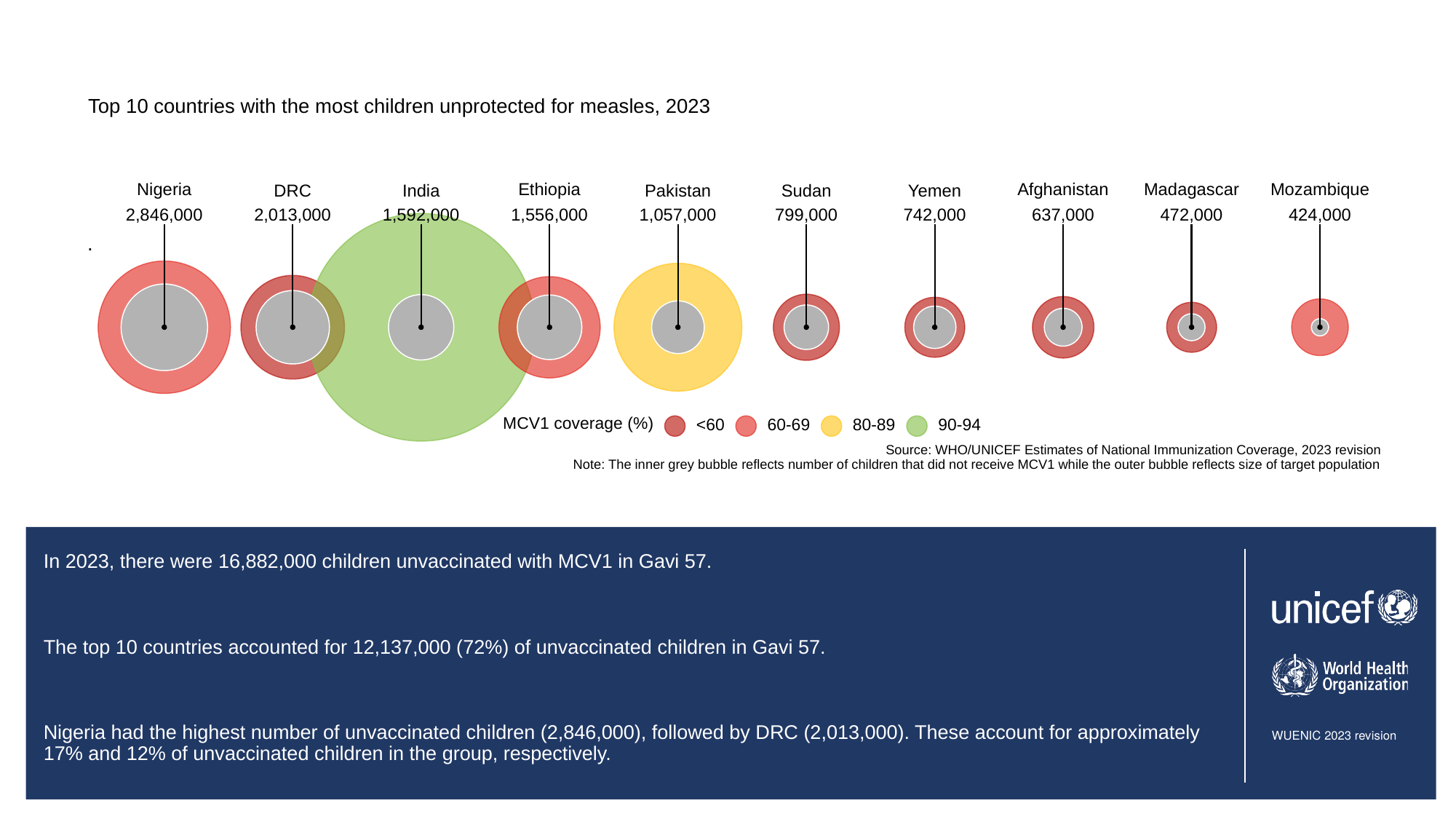

Top 10 countries with the most children unprotected for measles, 2023

Afghanistan
Nigeria
Madagascar
Ethiopia
Mozambique
DRC
Sudan
India
Pakistan
Yemen

2,846,000
2,013,000
1,592,000
1,556,000
1,057,000
799,000
742,000
637,000
472,000
424,000

.

MCV1 coverage (%)
<60
60-69
80-89
90-94
Source: WHO/UNICEF Estimates of National Immunization Coverage, 2023 revision
Note: The inner grey bubble reflects number of children that did not receive MCV1 while the outer bubble reflects size of target population
# In 2023, there were 16,882,000 children unvaccinated with MCV1 in Gavi 57.

The top 10 countries accounted for 12,137,000 (72%) of unvaccinated children in Gavi 57.

Nigeria had the highest number of unvaccinated children (2,846,000), followed by DRC (2,013,000). These account for approximately 17% and 12% of unvaccinated children in the group, respectively.

Absolute numbers of un- and undervaccinated children is driven by a combination of birth cohort size and programme performance, as such, large birth cohort countries may have a large number of zero-dose children despite higher coverage than other countries.